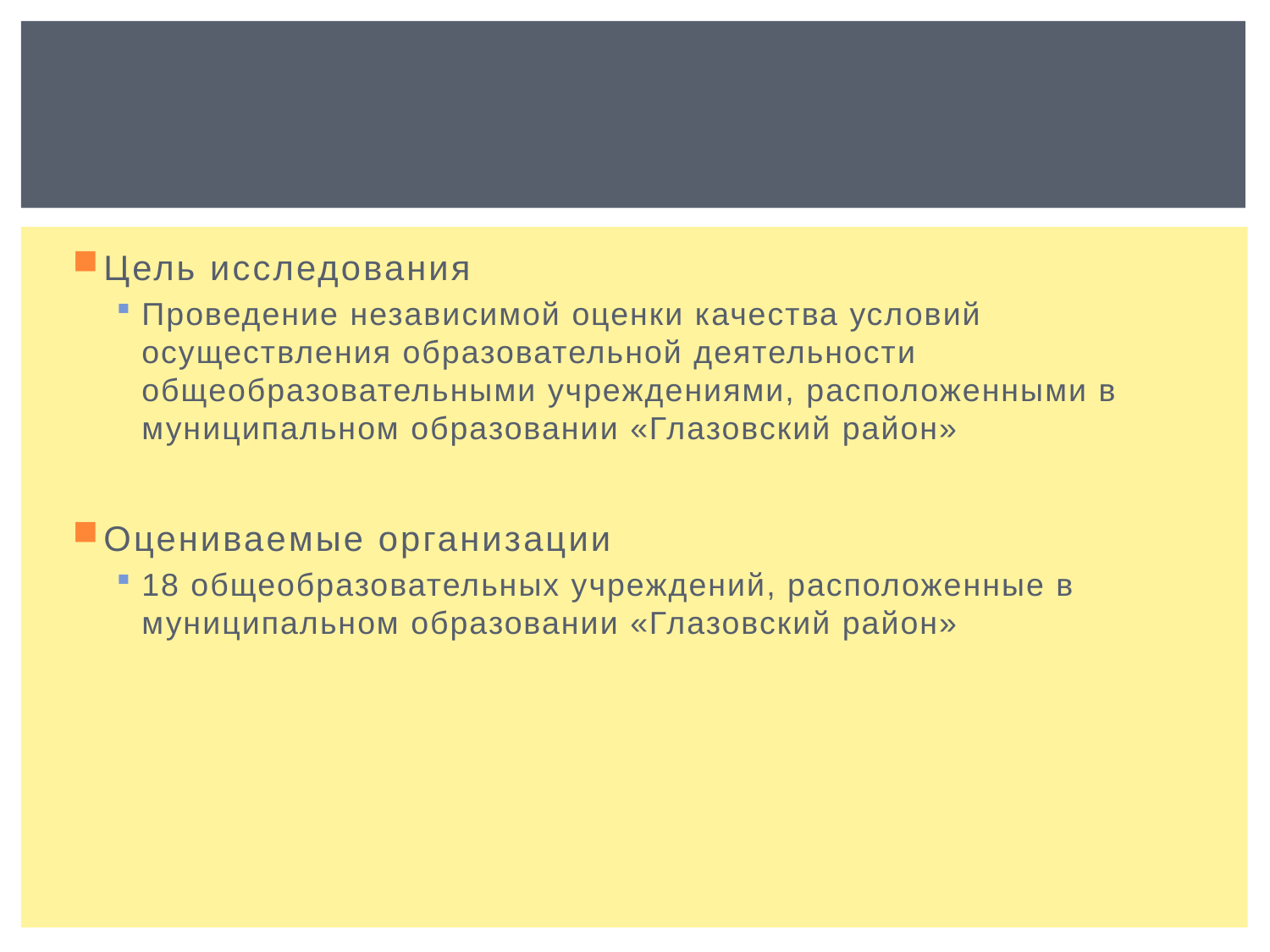

#
Цель исследования
Проведение независимой оценки качества условий осуществления образовательной деятельности общеобразовательными учреждениями, расположенными в муниципальном образовании «Глазовский район»

Оцениваемые организации
18 общеобразовательных учреждений, расположенные в муниципальном образовании «Глазовский район»